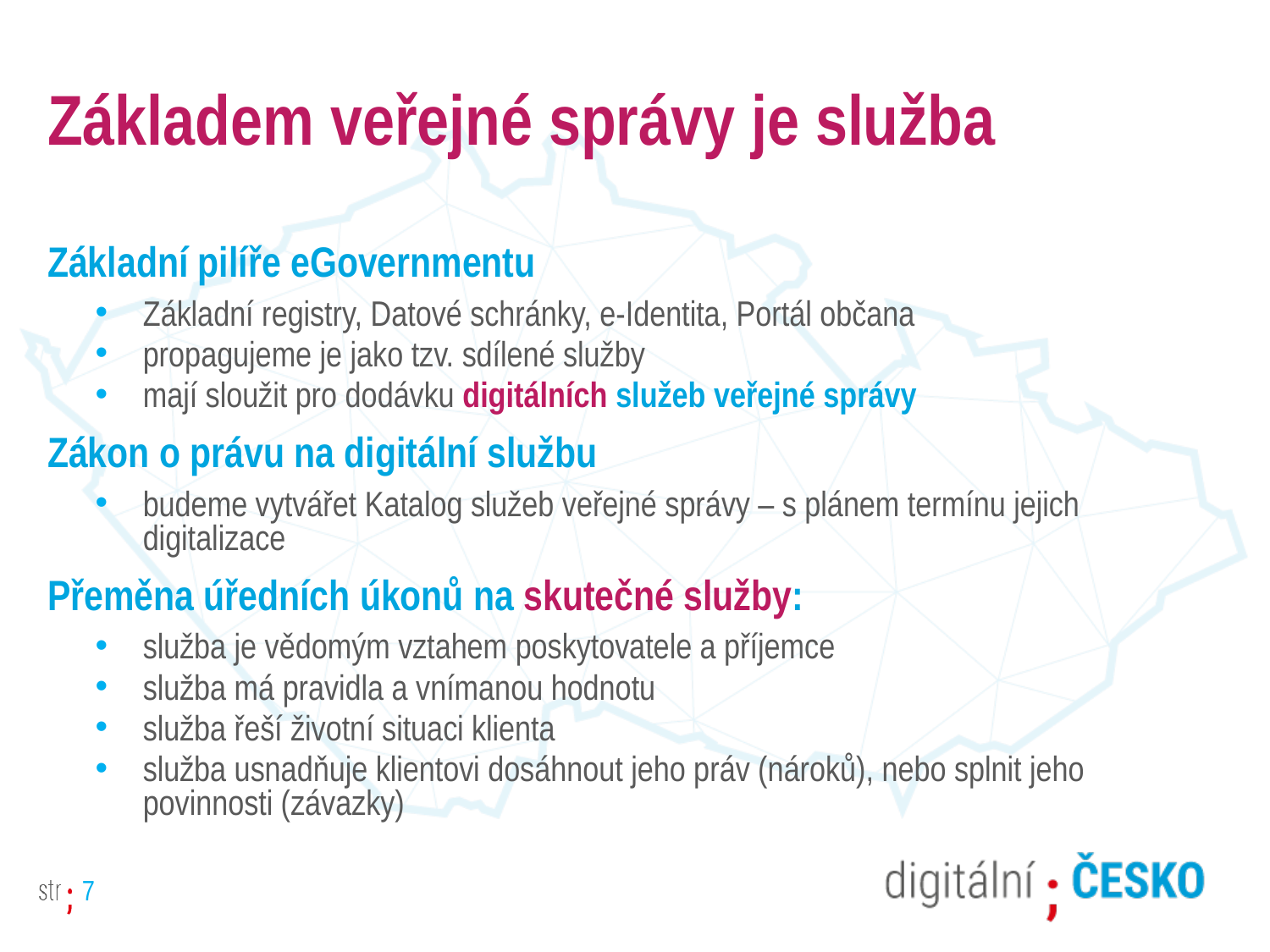

# Základem veřejné správy je služba
Základní pilíře eGovernmentu
Základní registry, Datové schránky, e-Identita, Portál občana
propagujeme je jako tzv. sdílené služby
mají sloužit pro dodávku digitálních služeb veřejné správy
Zákon o právu na digitální službu
budeme vytvářet Katalog služeb veřejné správy – s plánem termínu jejich digitalizace
Přeměna úředních úkonů na skutečné služby:
služba je vědomým vztahem poskytovatele a příjemce
služba má pravidla a vnímanou hodnotu
služba řeší životní situaci klienta
služba usnadňuje klientovi dosáhnout jeho práv (nároků), nebo splnit jeho povinnosti (závazky)